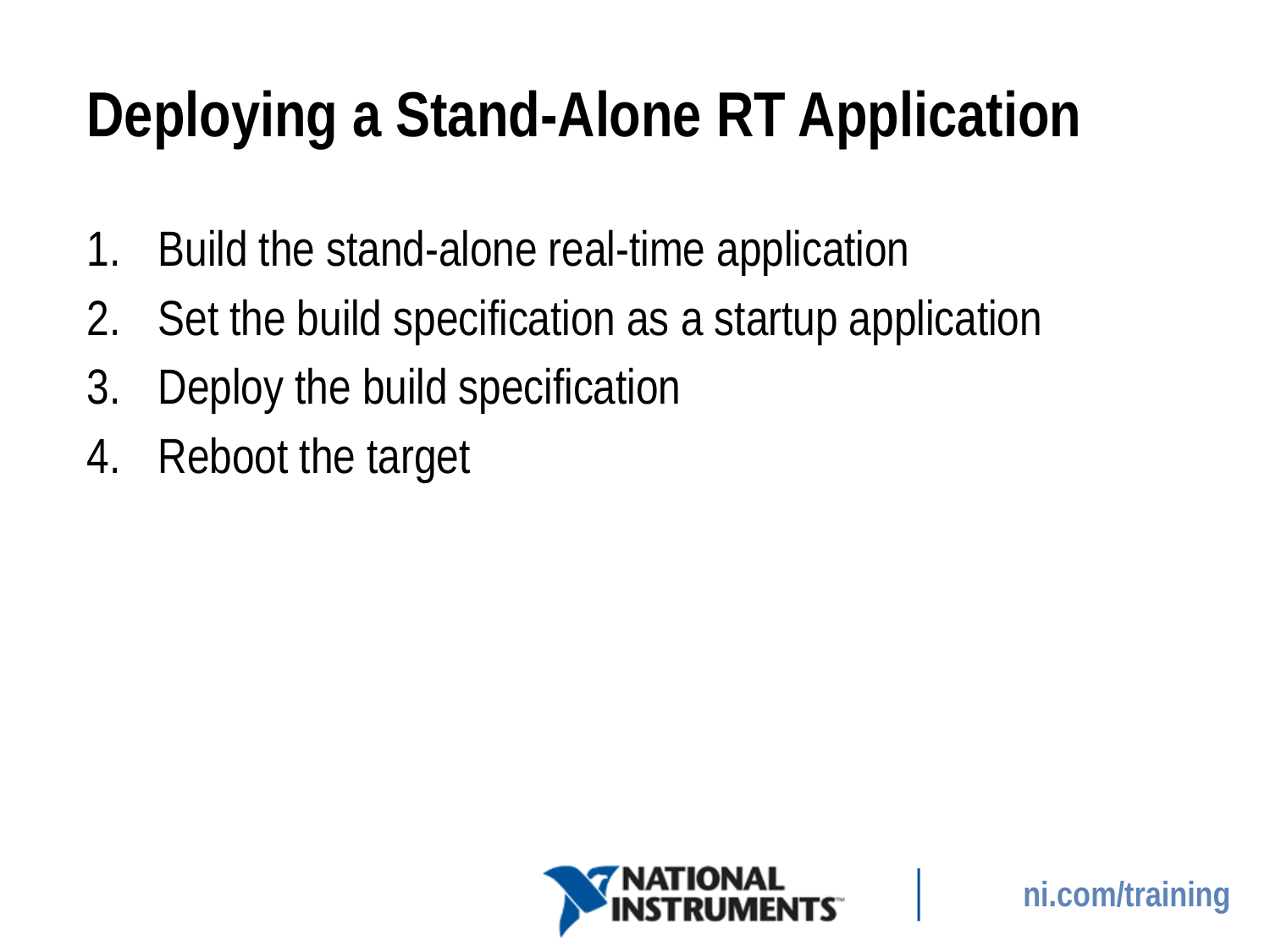

# Deploying a Stand-Alone RT Application
Build the stand-alone real-time application
Set the build specification as a startup application
Deploy the build specification
Reboot the target